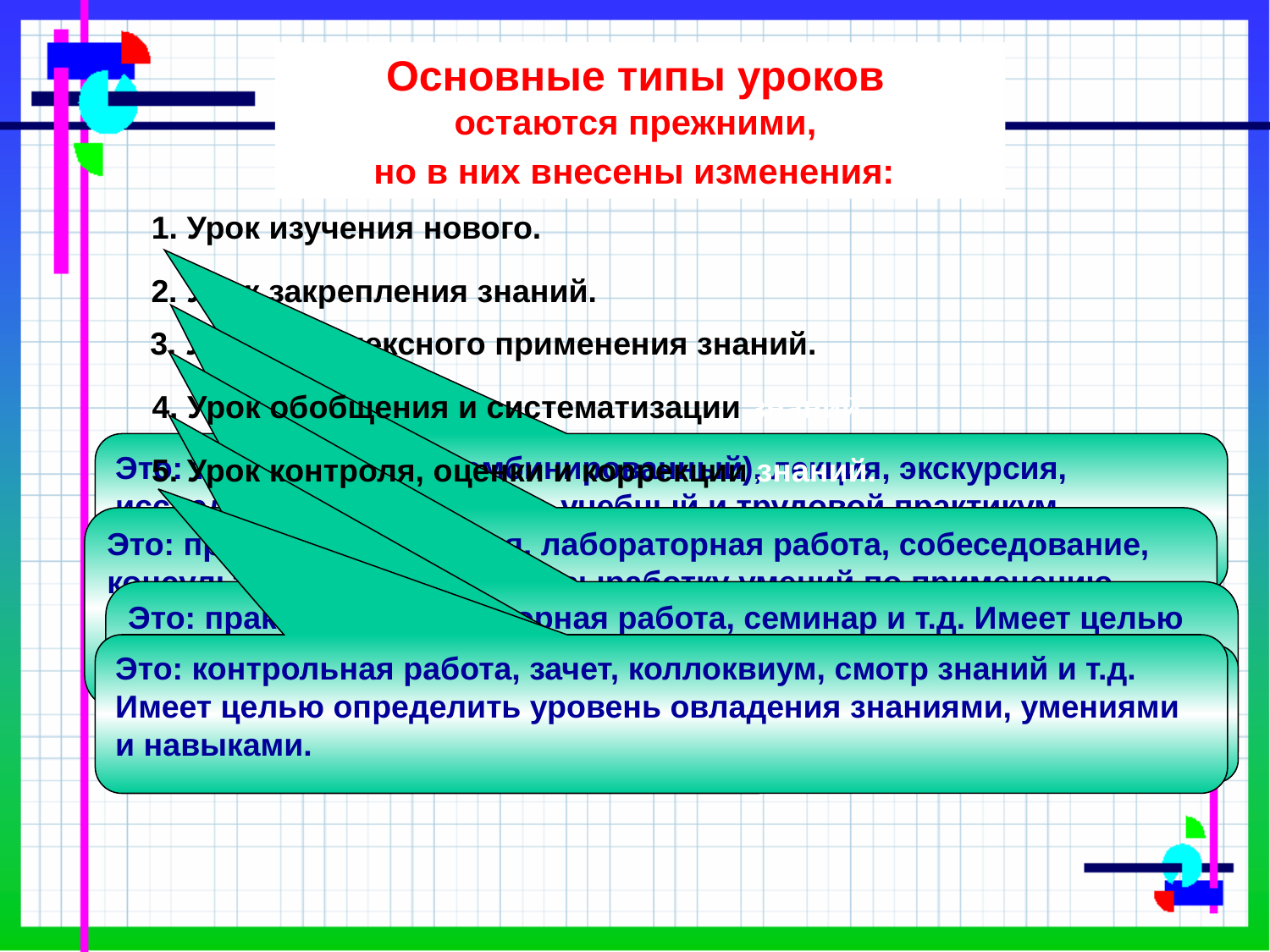

Основные типы уроков
остаются прежними,
но в них внесены изменения:
1. Урок изучения нового.
2. Урок закрепления знаний.
3. Урок комплексного применения знаний.
4. Урок обобщения и систематизации знаний.
Это: традиционный (комбинированный), лекция, экскурсия,
исследовательская работа, учебный и трудовой практикум.
Имеет целью изучение и первичное закрепление новых знаний
5. Урок контроля, оценки и коррекции знаний.
Это: практикум, экскурсия, лабораторная работа, собеседование, консультация. Имеет целью выработку умений по применению знаний.
Это: практикум, лабораторная работа, семинар и т.д. Имеет целью выработку умений самостоятельно применять знания в комплексе, в новых условиях.
Это: контрольная работа, зачет, коллоквиум, смотр знаний и т.д. Имеет целью определить уровень овладения знаниями, умениями и навыками.
Это: семинар, конференция, круглый стол и т.д. Имеет целью обобщение единичных знаний в систему.